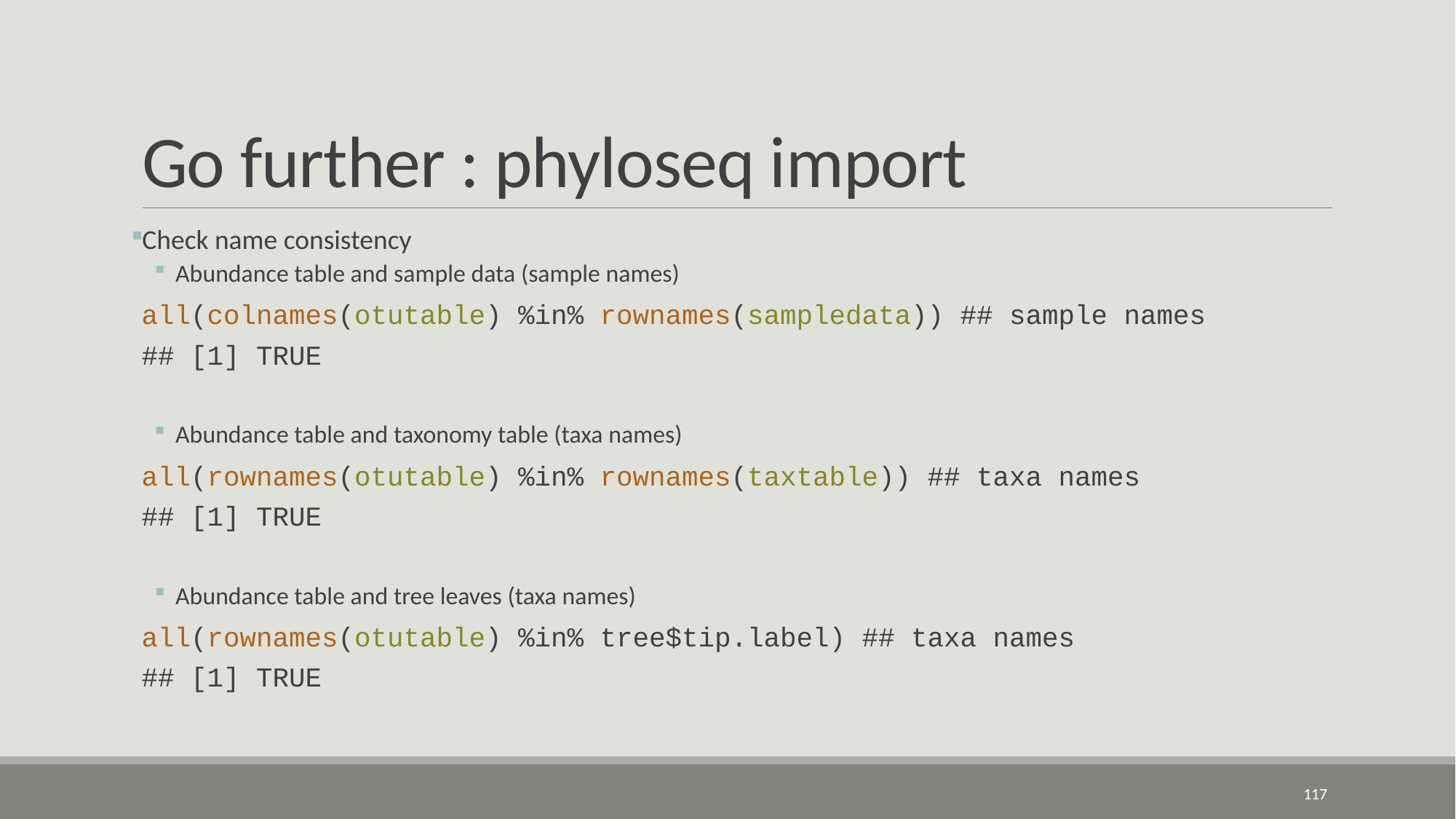

# Go further : phyloseq import
Check name consistency
Abundance table and sample data (sample names)
all(colnames(otutable) %in% rownames(sampledata)) ## sample names
## [1] TRUE

Abundance table and taxonomy table (taxa names)
all(rownames(otutable) %in% rownames(taxtable)) ## taxa names
## [1] TRUE

Abundance table and tree leaves (taxa names)
all(rownames(otutable) %in% tree$tip.label) ## taxa names
## [1] TRUE
117